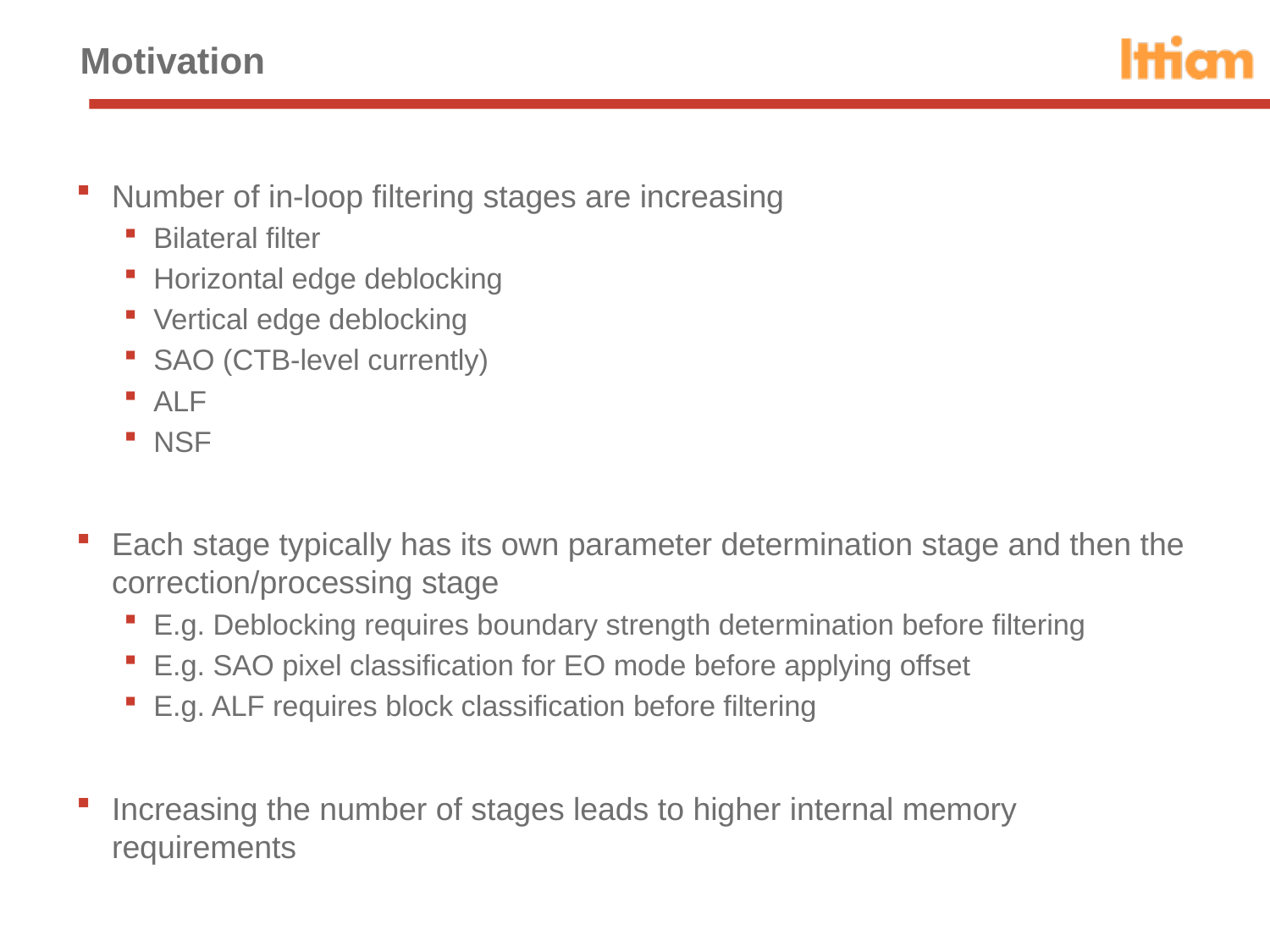

# Motivation
Number of in-loop filtering stages are increasing
Bilateral filter
Horizontal edge deblocking
Vertical edge deblocking
SAO (CTB-level currently)
ALF
NSF

Each stage typically has its own parameter determination stage and then the correction/processing stage
E.g. Deblocking requires boundary strength determination before filtering
E.g. SAO pixel classification for EO mode before applying offset
E.g. ALF requires block classification before filtering

Increasing the number of stages leads to higher internal memory requirements